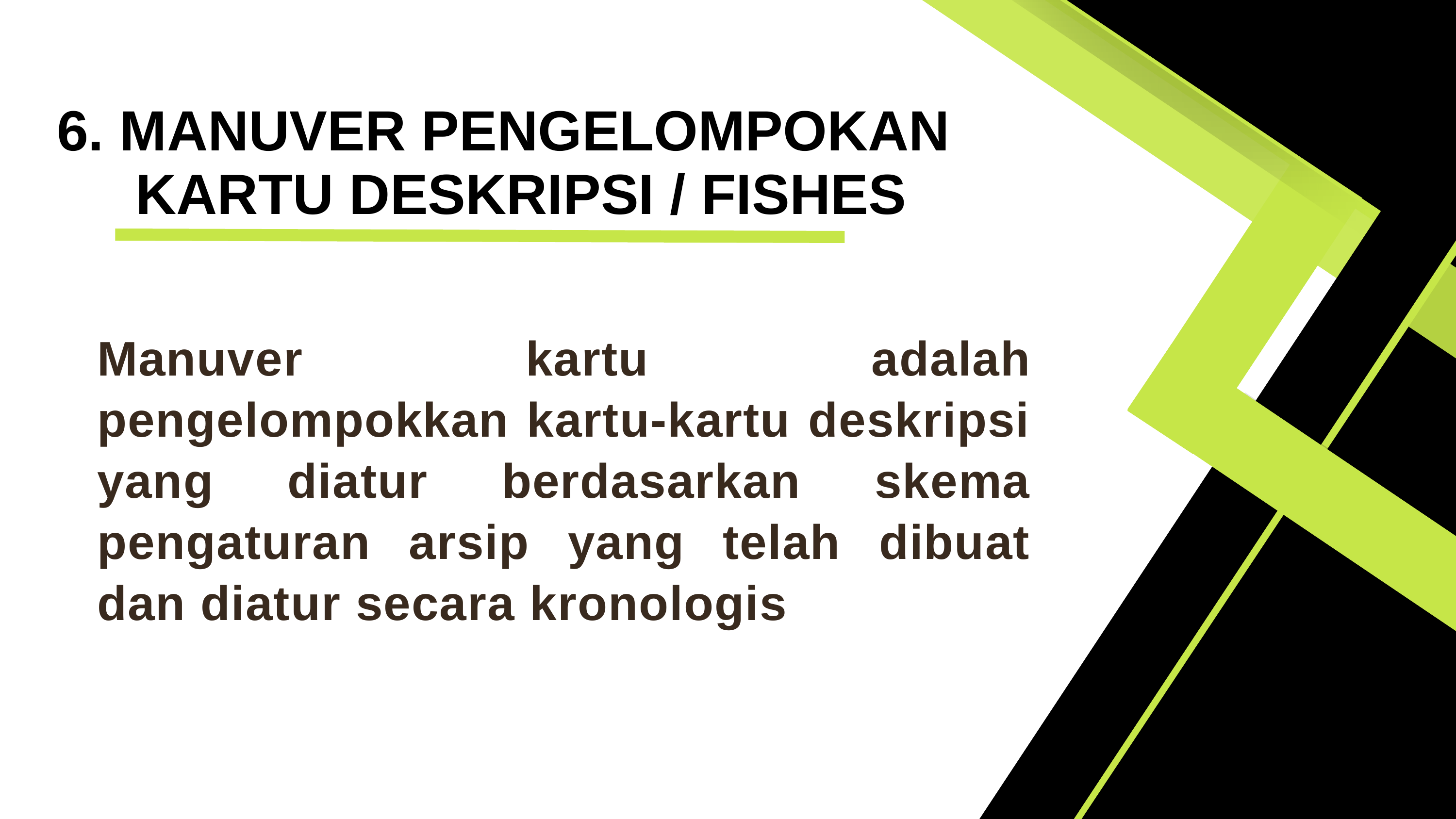

6. MANUVER PENGELOMPOKAN
     KARTU DESKRIPSI / FISHES

Manuver kartu adalah pengelompokkan kartu-kartu deskripsi yang diatur berdasarkan skema pengaturan arsip yang telah dibuat dan diatur secara kronologis